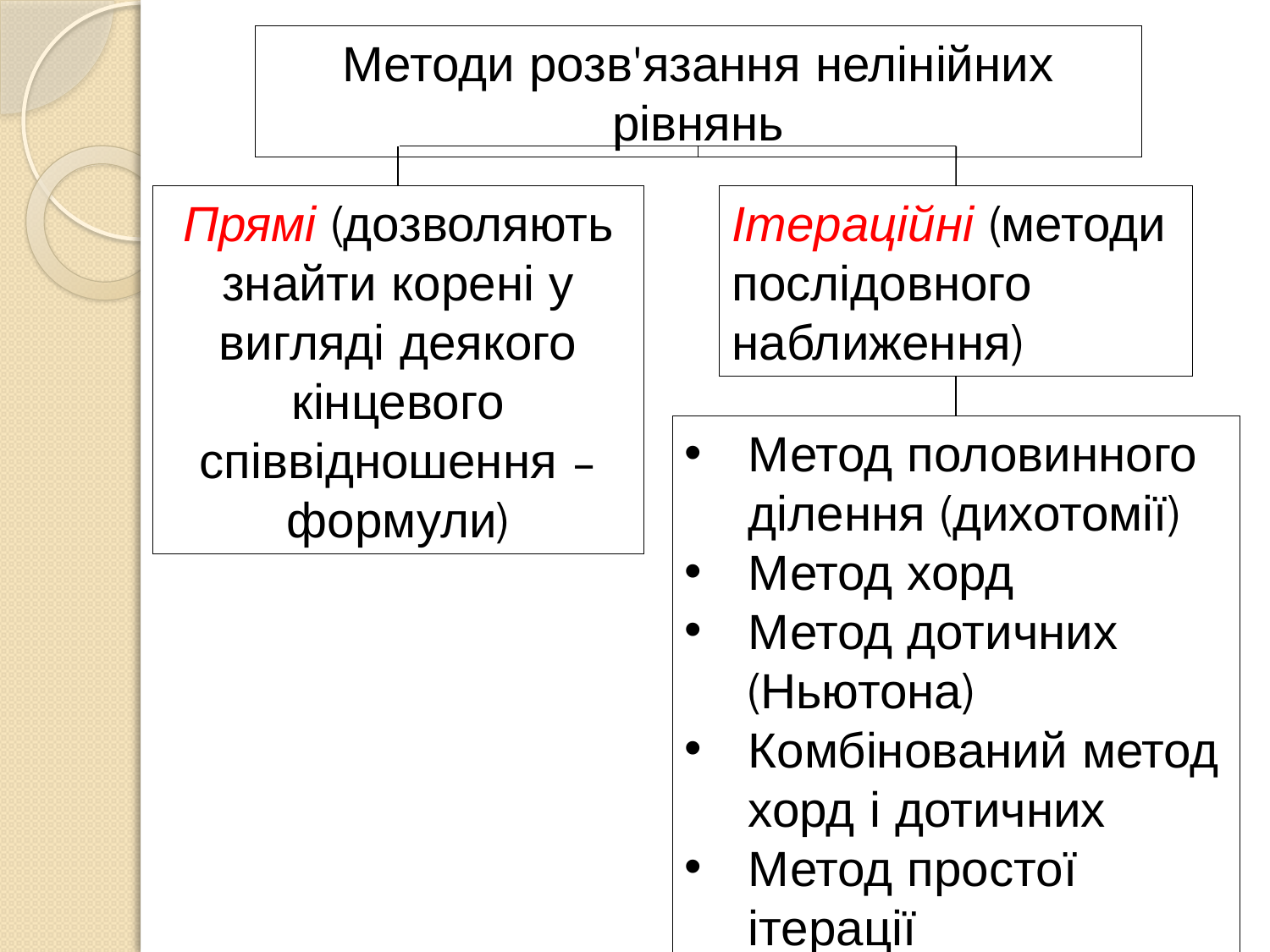

Методи розв'язання нелінійних рівнянь
Прямі (дозволяють знайти корені у вигляді деякого кінцевого співвідношення – формули)
Ітераційні (методи послідовного наближення)
Метод половинного ділення (дихотомії)
Метод хорд
Метод дотичних (Ньютона)
Комбінований метод хорд і дотичних
Метод простої ітерації